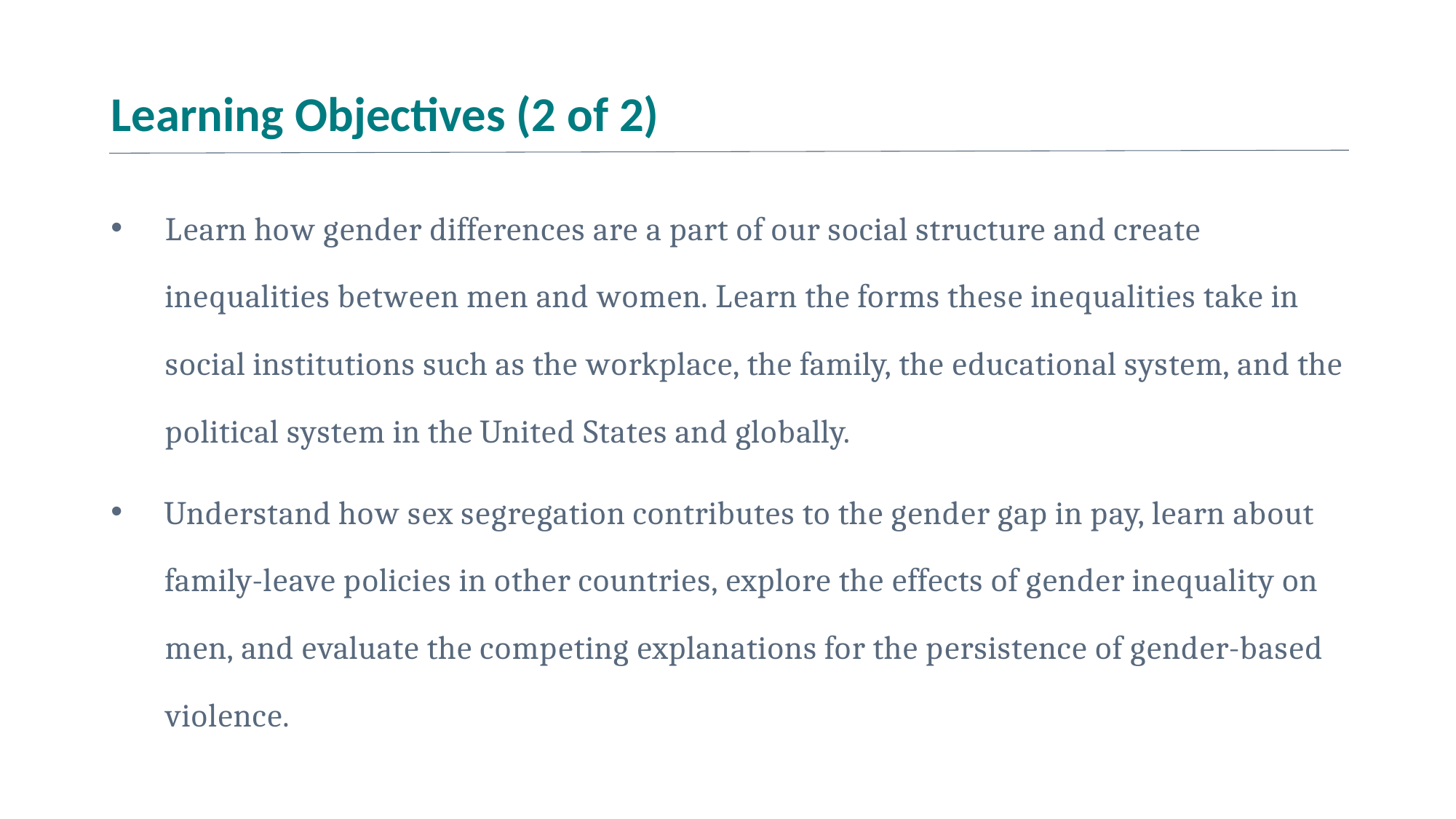

# Learning Objectives (2 of 2)
Learn how gender differences are a part of our social structure and create inequalities between men and women. Learn the forms these inequalities take in social institutions such as the workplace, the family, the educational system, and the political system in the United States and globally.
Understand how sex segregation contributes to the gender gap in pay, learn about family-leave policies in other countries, explore the effects of gender inequality on men, and evaluate the competing explanations for the persistence of gender-based violence.